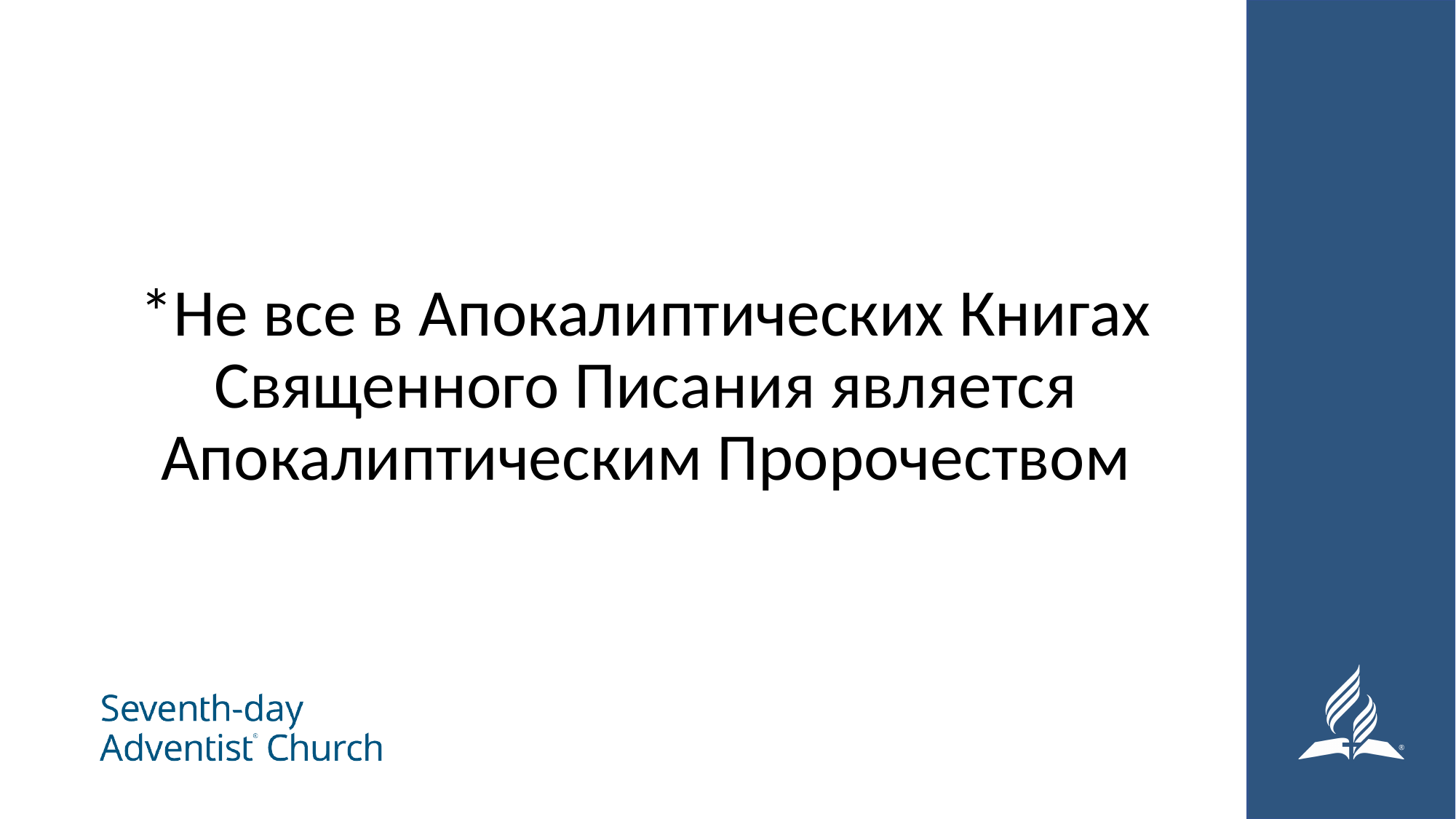

# *Не все в Апокалиптических Книгах Священного Писания является Апокалиптическим Пророчеством